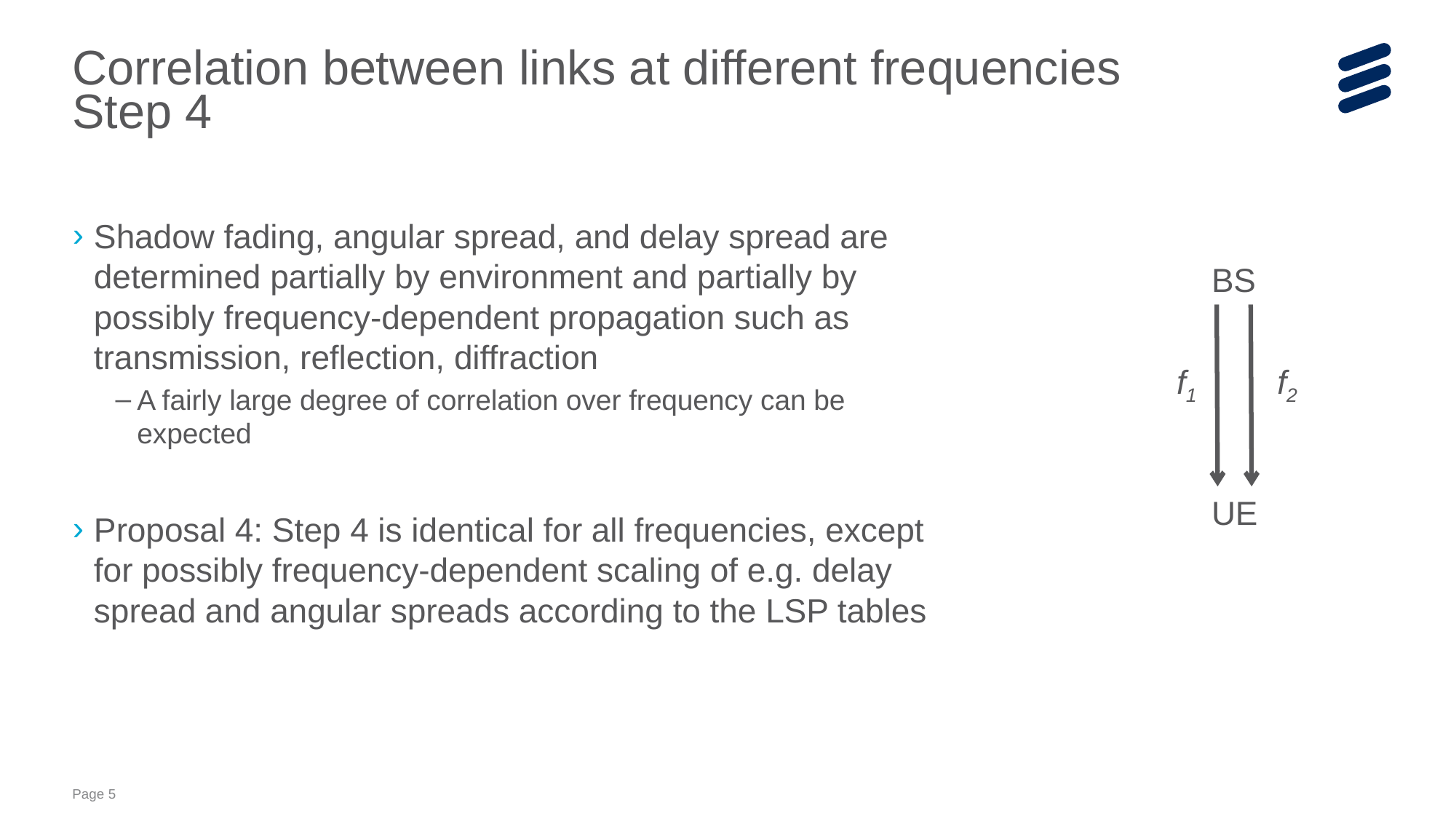

# Correlation between links at different frequencies Step 4
Shadow fading, angular spread, and delay spread are determined partially by environment and partially by possibly frequency-dependent propagation such as transmission, reflection, diffraction
A fairly large degree of correlation over frequency can be expected

Proposal 4: Step 4 is identical for all frequencies, except for possibly frequency-dependent scaling of e.g. delay spread and angular spreads according to the LSP tables
BS
f2
f1
UE